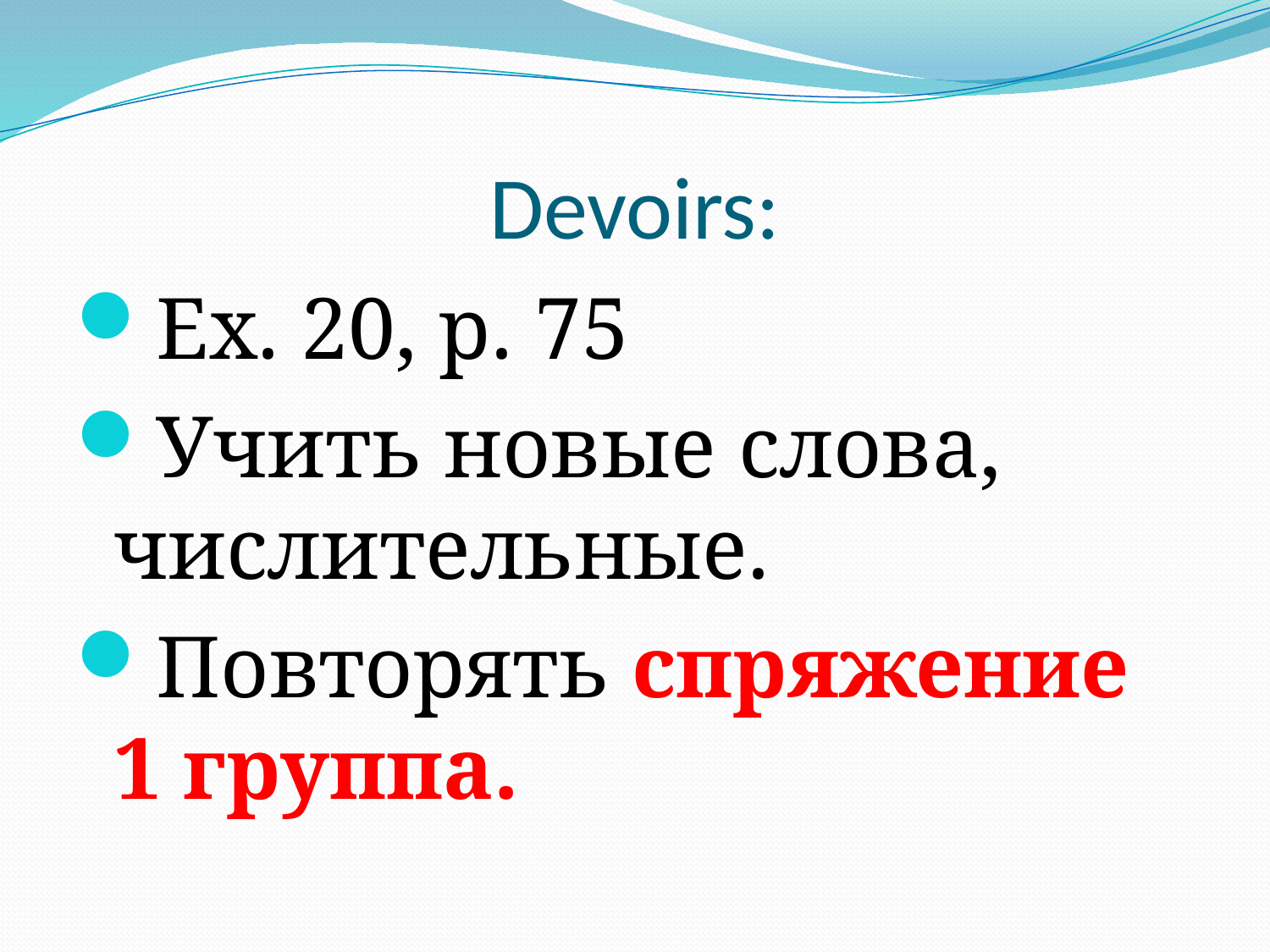

# Devoirs:
Ex. 20, p. 75
Учить новые слова, числительные.
Повторять спряжение 1 группа.